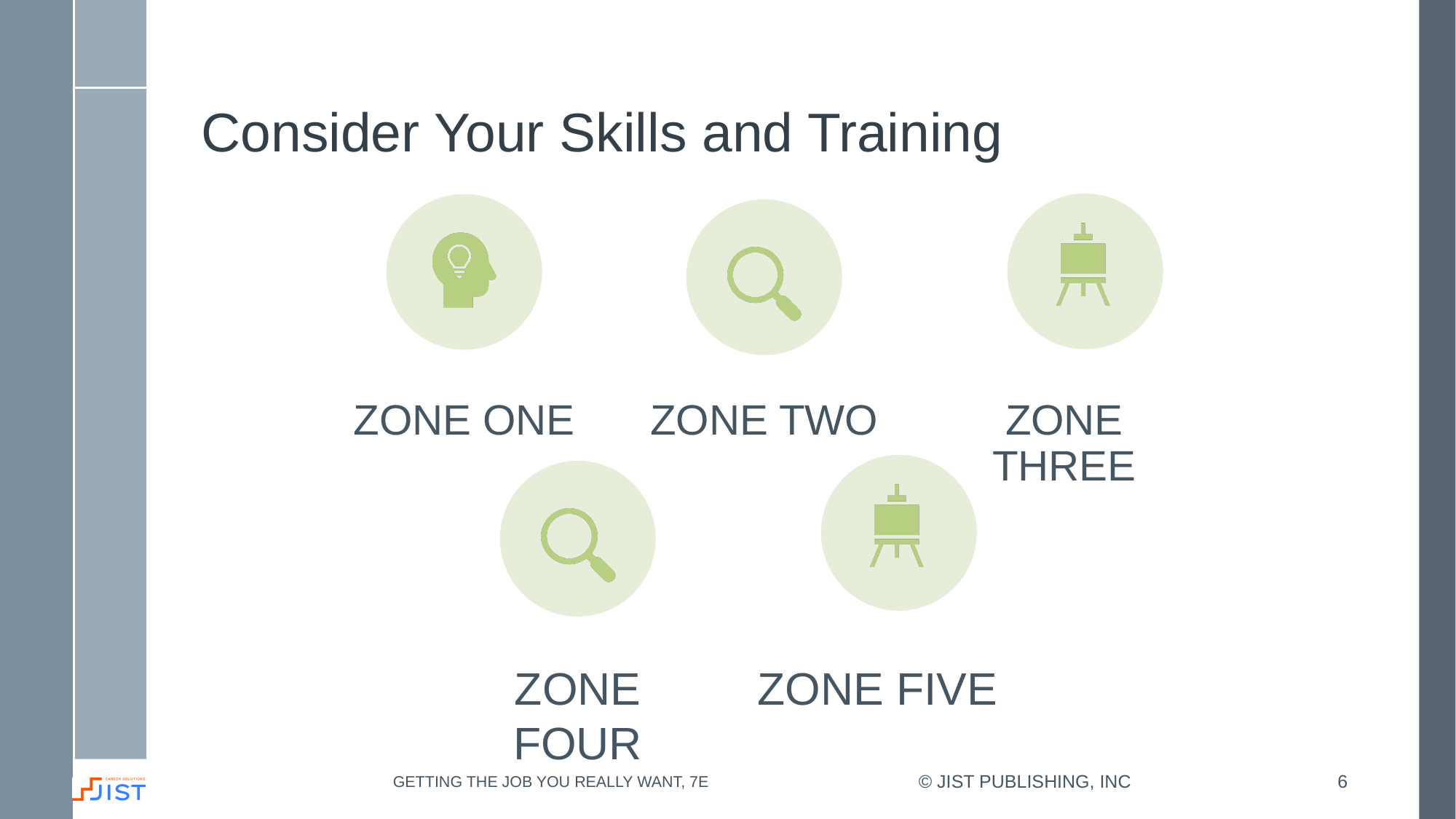

# Consider Your Skills and Training
Zone one
Zone two
Zone three
Zone four
Zone five
Getting the job you really want, 7e
© JIST Publishing, Inc
6